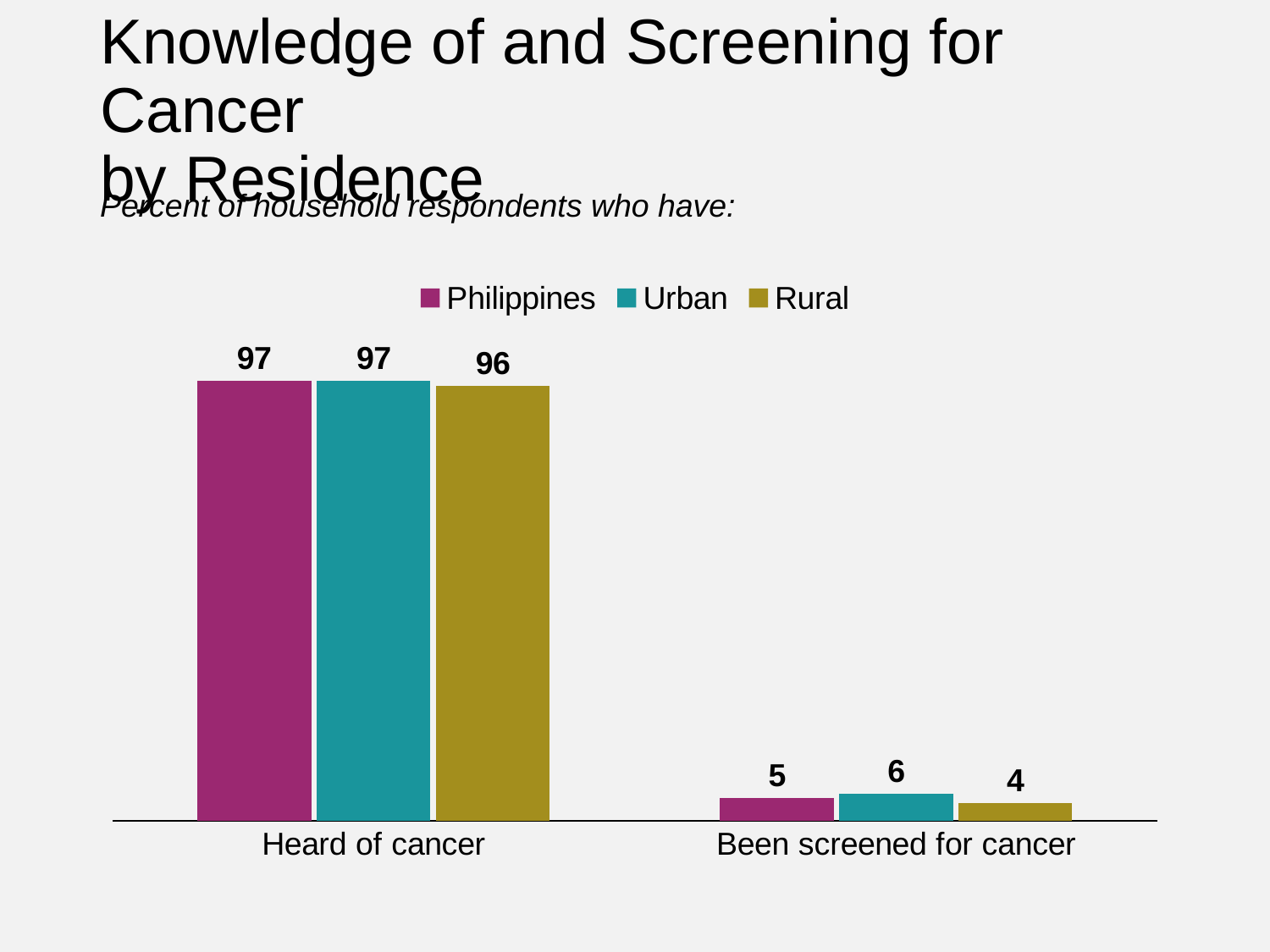

# Knowledge of and Screening for Cancer by Residence
Percent of household respondents who have:

### Chart

| Category | Philippines | Urban | Rural |
|---|---|---|---|
| Heard of cancer | 97.0 | 97.0 | 96.0 |
| Been screened for cancer | 5.0 | 6.0 | 4.0 |